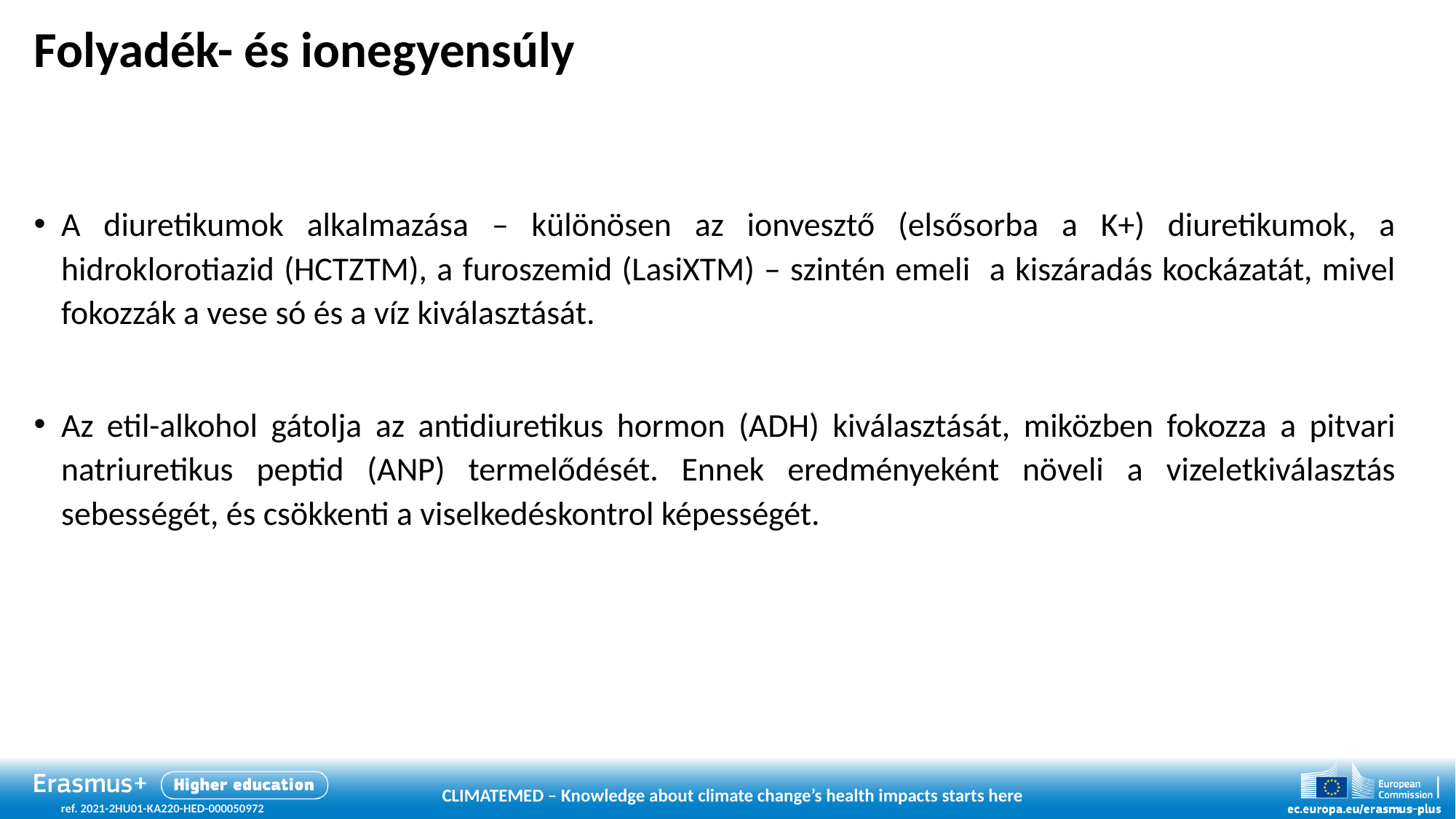

# Folyadék- és ionegyensúly
A diuretikumok alkalmazása – különösen az ionvesztő (elsősorba a K+) diuretikumok, a hidroklorotiazid (HCTZTM), a furoszemid (LasiXTM) – szintén emeli  a kiszáradás kockázatát, mivel fokozzák a vese só és a víz kiválasztását.
Az etil-alkohol gátolja az antidiuretikus hormon (ADH) kiválasztását, miközben fokozza a pitvari natriuretikus peptid (ANP) termelődését. Ennek eredményeként növeli a vizeletkiválasztás sebességét, és csökkenti a viselkedéskontrol képességét.